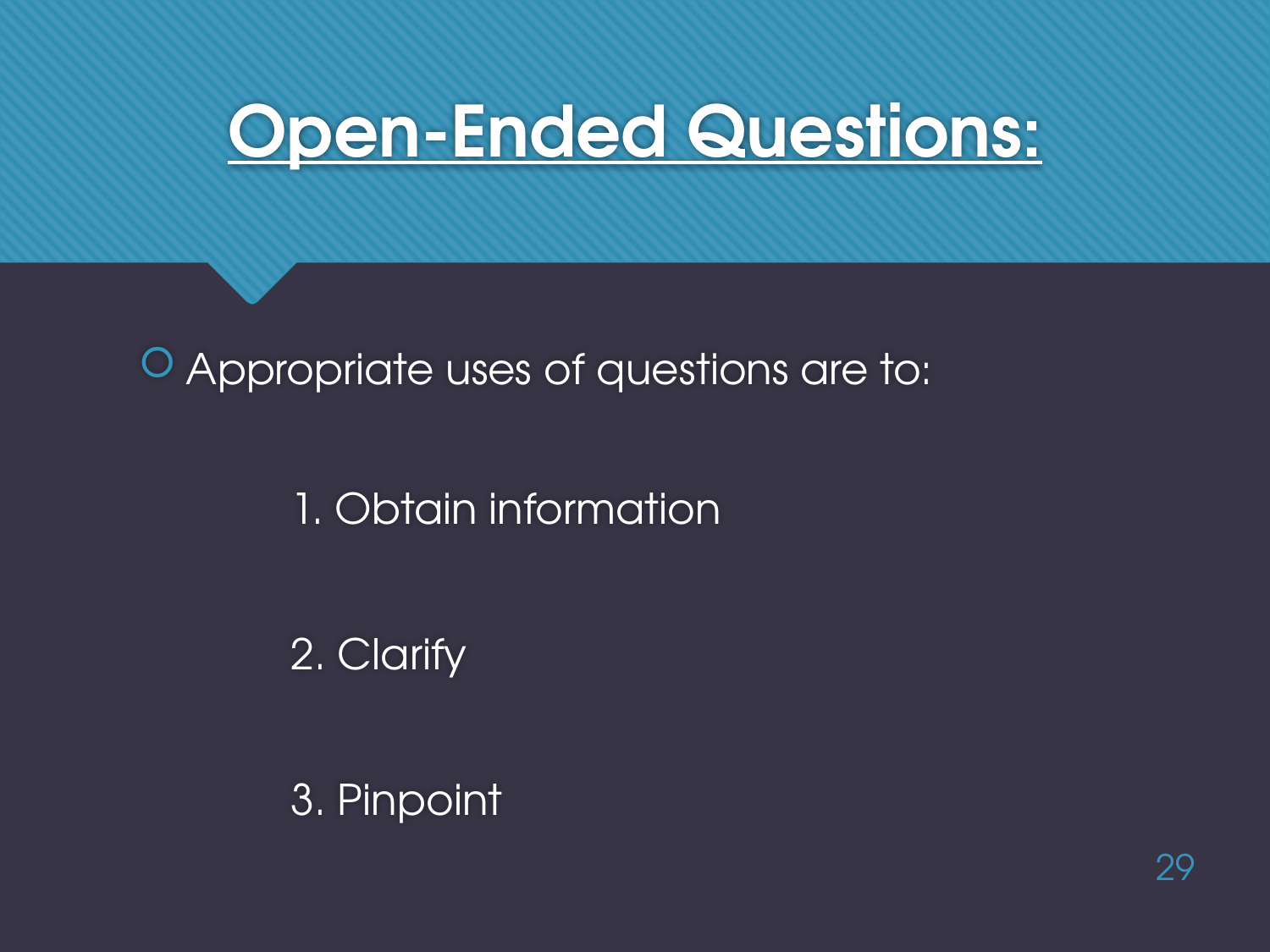

# Open-Ended Questions:
Appropriate uses of questions are to:

1. Obtain information

2. Clarify

3. Pinpoint
29